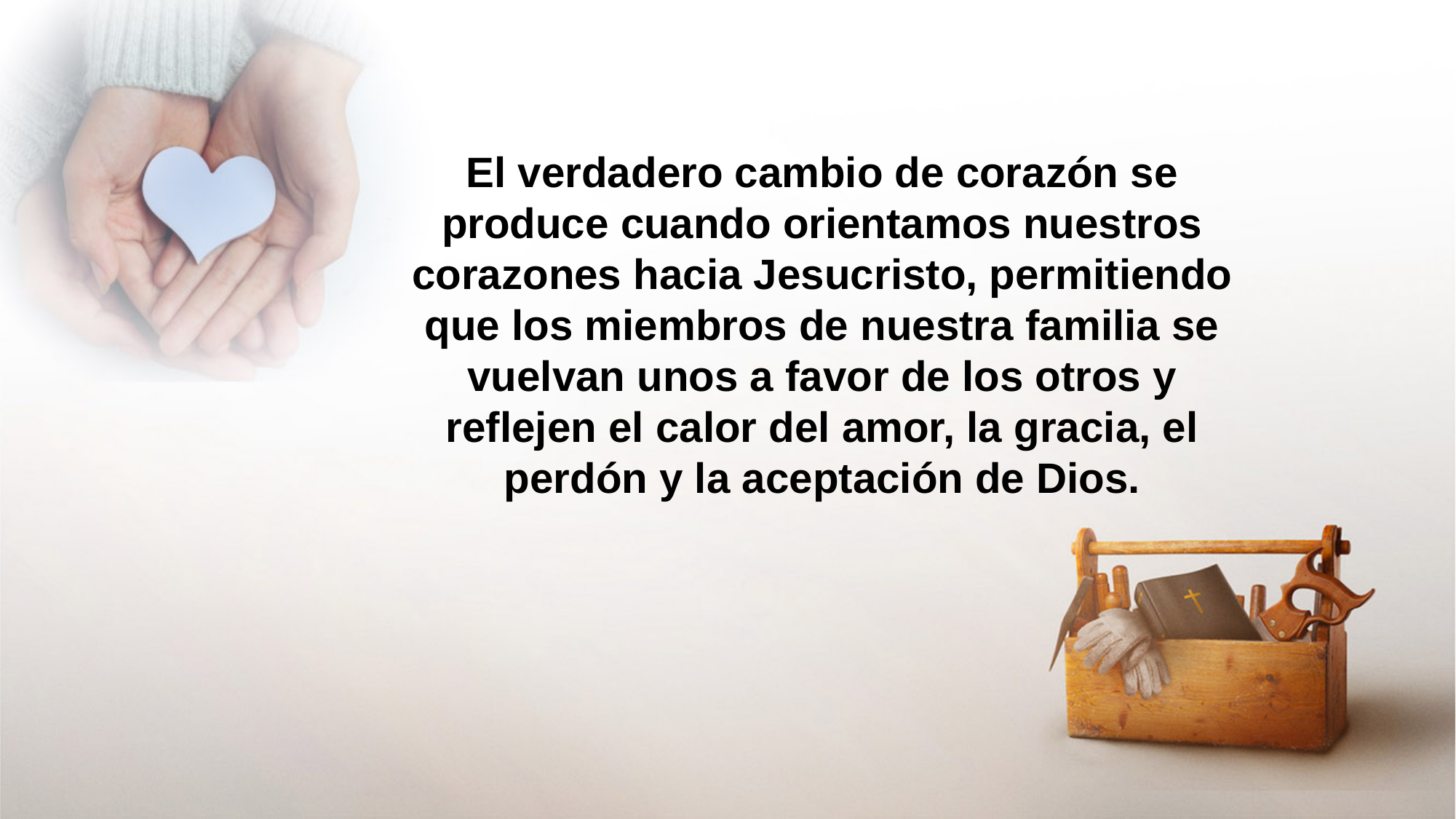

El verdadero cambio de corazón se produce cuando orientamos nuestros corazones hacia Jesucristo, permitiendo que los miembros de nuestra familia se vuelvan unos a favor de los otros y reflejen el calor del amor, la gracia, el perdón y la aceptación de Dios.